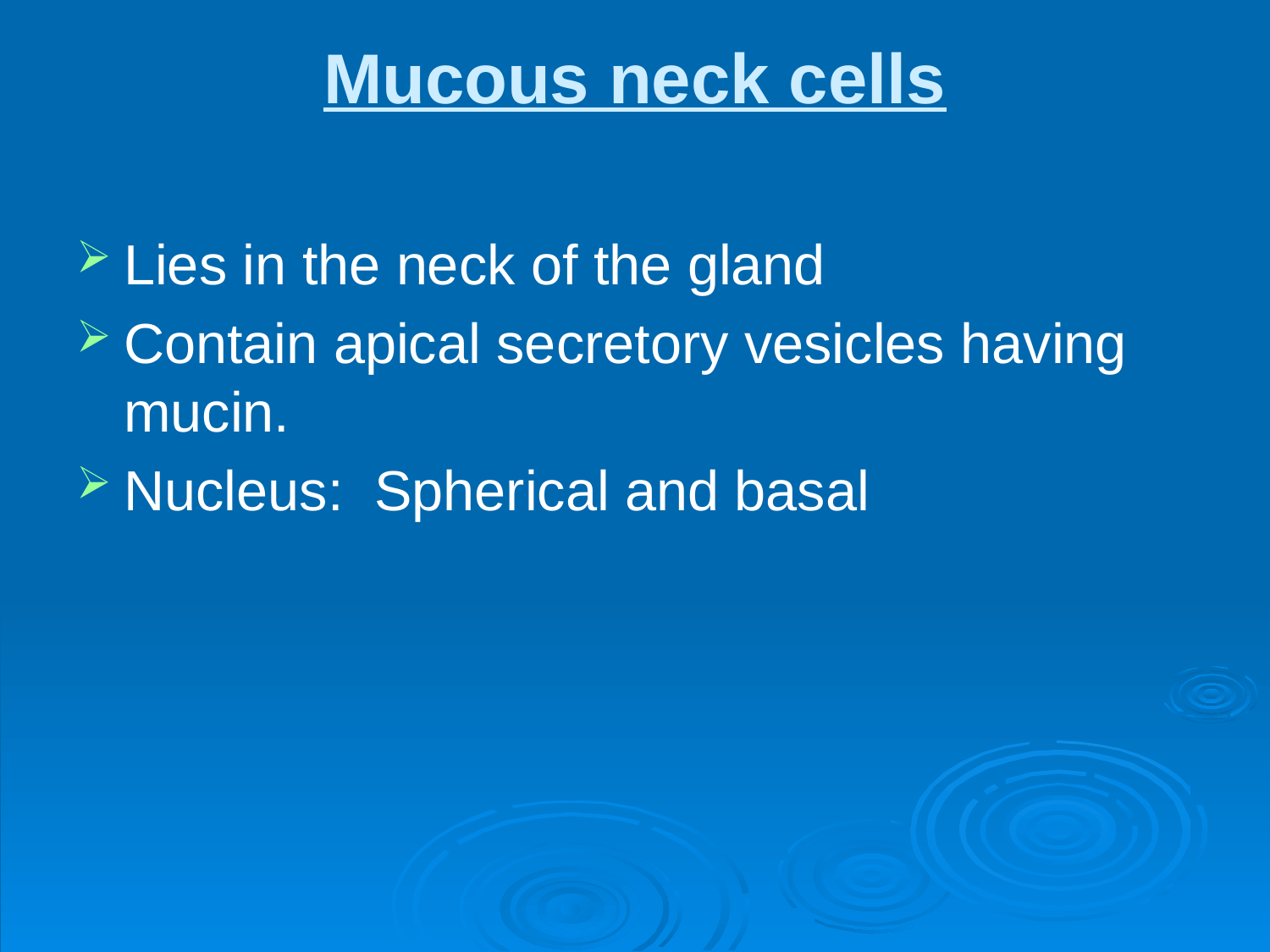

# Mucous neck cells
Lies in the neck of the gland
Contain apical secretory vesicles having mucin.
Nucleus:  Spherical and basal